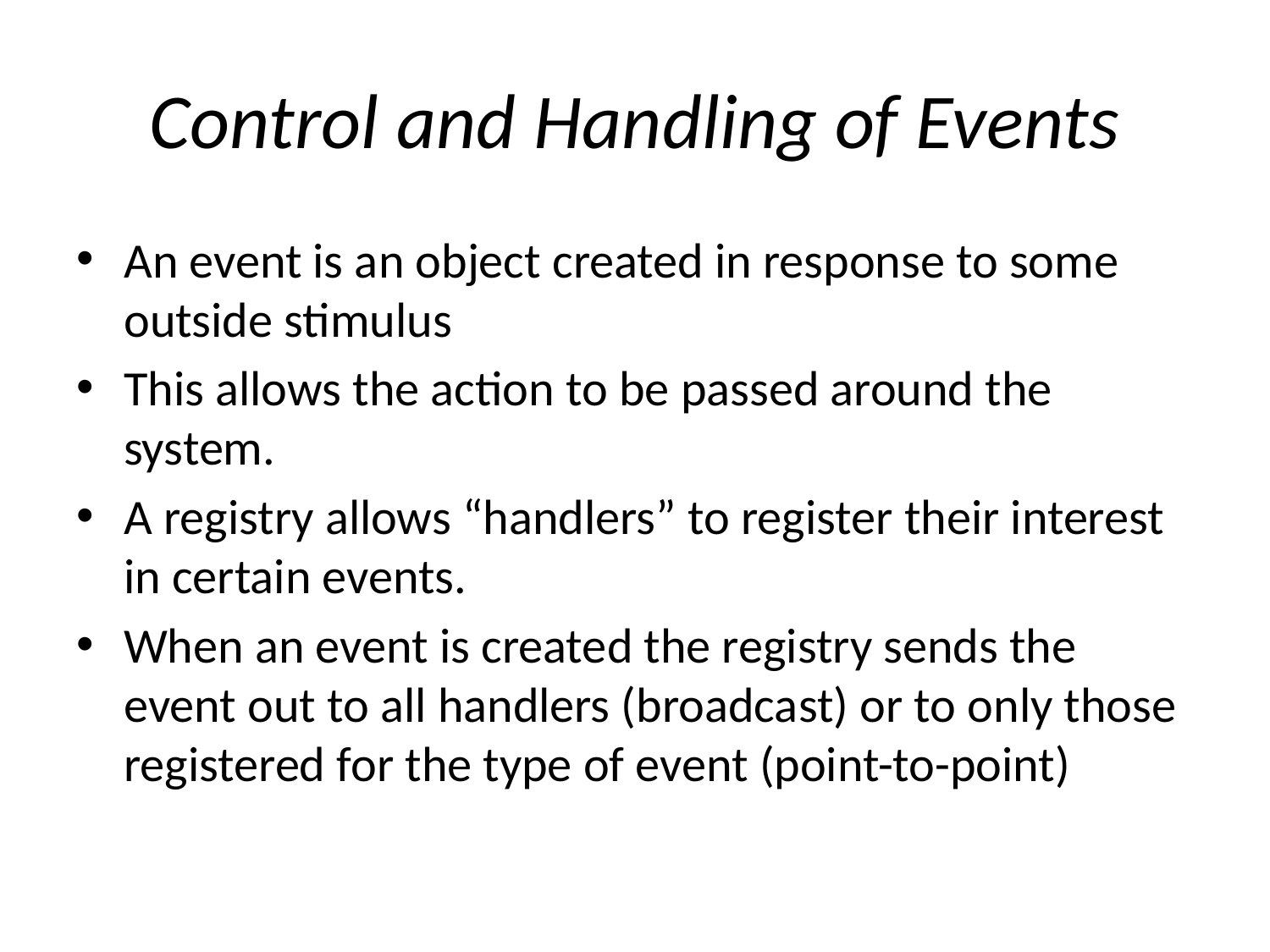

# Control and Handling of Events
An event is an object created in response to some outside stimulus
This allows the action to be passed around the system.
A registry allows “handlers” to register their interest in certain events.
When an event is created the registry sends the event out to all handlers (broadcast) or to only those registered for the type of event (point-to-point)